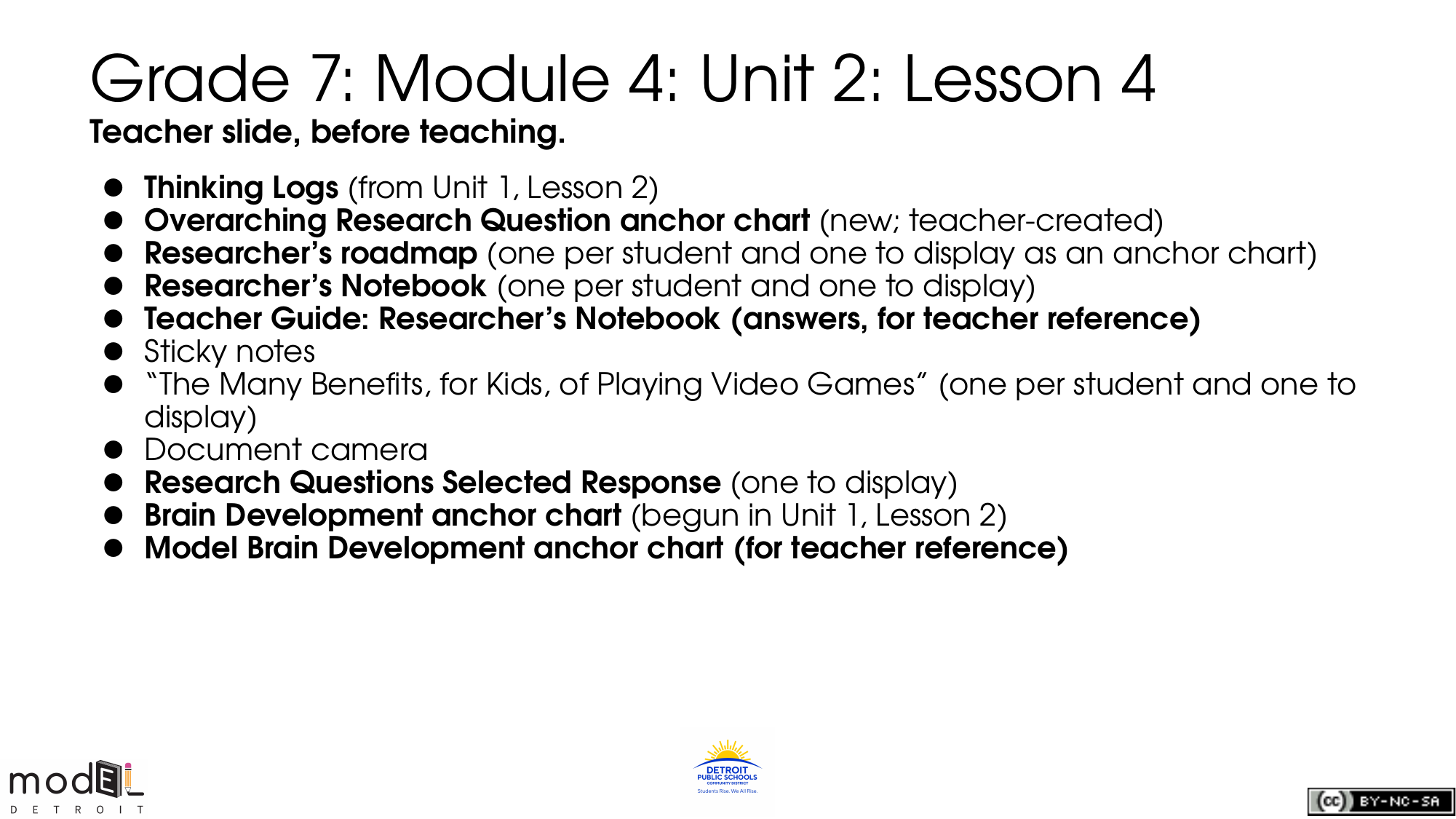

# Grade 7: Module 4: Unit 2: Lesson 4
Teacher slide, before teaching.
Thinking Logs (from Unit 1, Lesson 2)
Overarching Research Question anchor chart (new; teacher-created)
Researcher’s roadmap (one per student and one to display as an anchor chart)
Researcher’s Notebook (one per student and one to display)
Teacher Guide: Researcher’s Notebook (answers, for teacher reference)
Sticky notes
“The Many Benefits, for Kids, of Playing Video Games” (one per student and one to display)
Document camera
Research Questions Selected Response (one to display)
Brain Development anchor chart (begun in Unit 1, Lesson 2)
Model Brain Development anchor chart (for teacher reference)